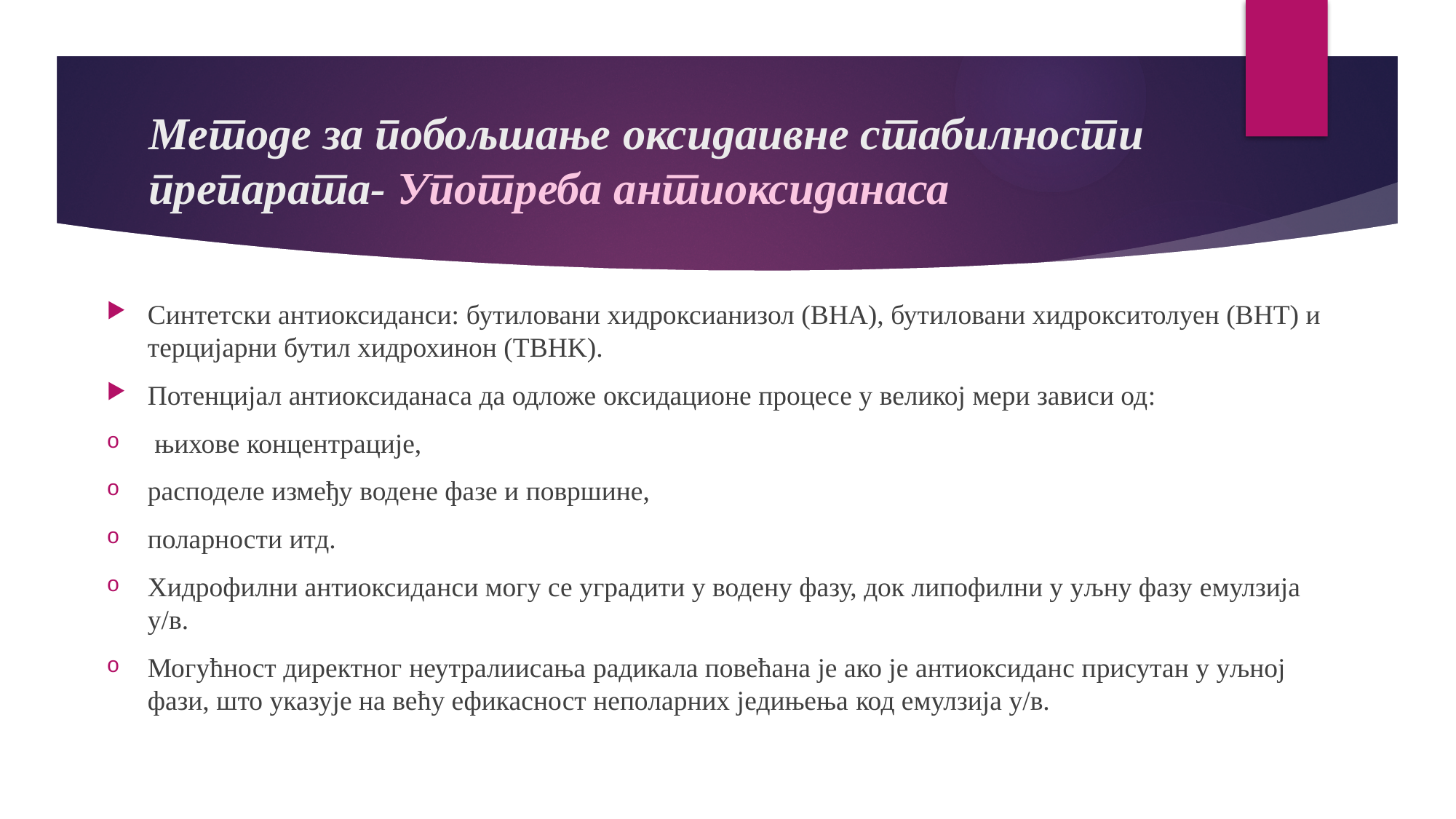

# Методе за побољшање оксидаивне стабилности препарата- Употреба антиоксиданаса
Синтетски антиоксиданси: бутиловани хидроксианизол (BHA), бутиловани хидрокситолуен (BHT) и терцијарни бутил хидрохинон (TBHK).
Потенцијал антиоксиданаса да одложе оксидационе процесе у великој мери зависи од:
 њихове концентрације,
расподеле између водене фазе и површине,
поларности итд.
Хидрофилни антиоксиданси могу се уградити у водену фазу, док липофилни у уљну фазу емулзија у/в.
Могућност директног неутралиисања радикала повећана је ако је антиоксиданс присутан у уљној фази, што указује на већу ефикасност неполарних једињења код емулзија у/в.